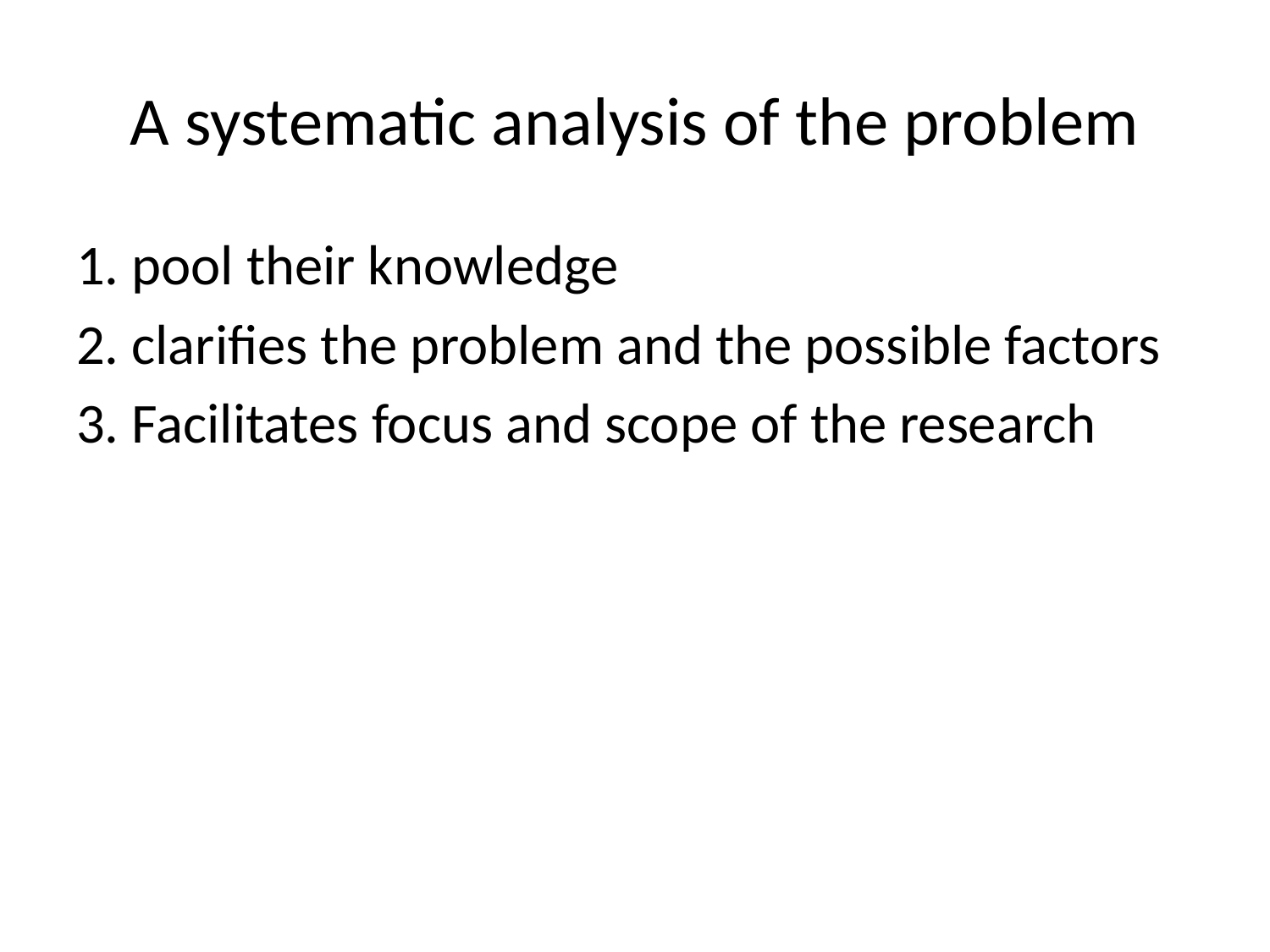

# A systematic analysis of the problem
1. pool their knowledge
2. clarifies the problem and the possible factors
3. Facilitates focus and scope of the research